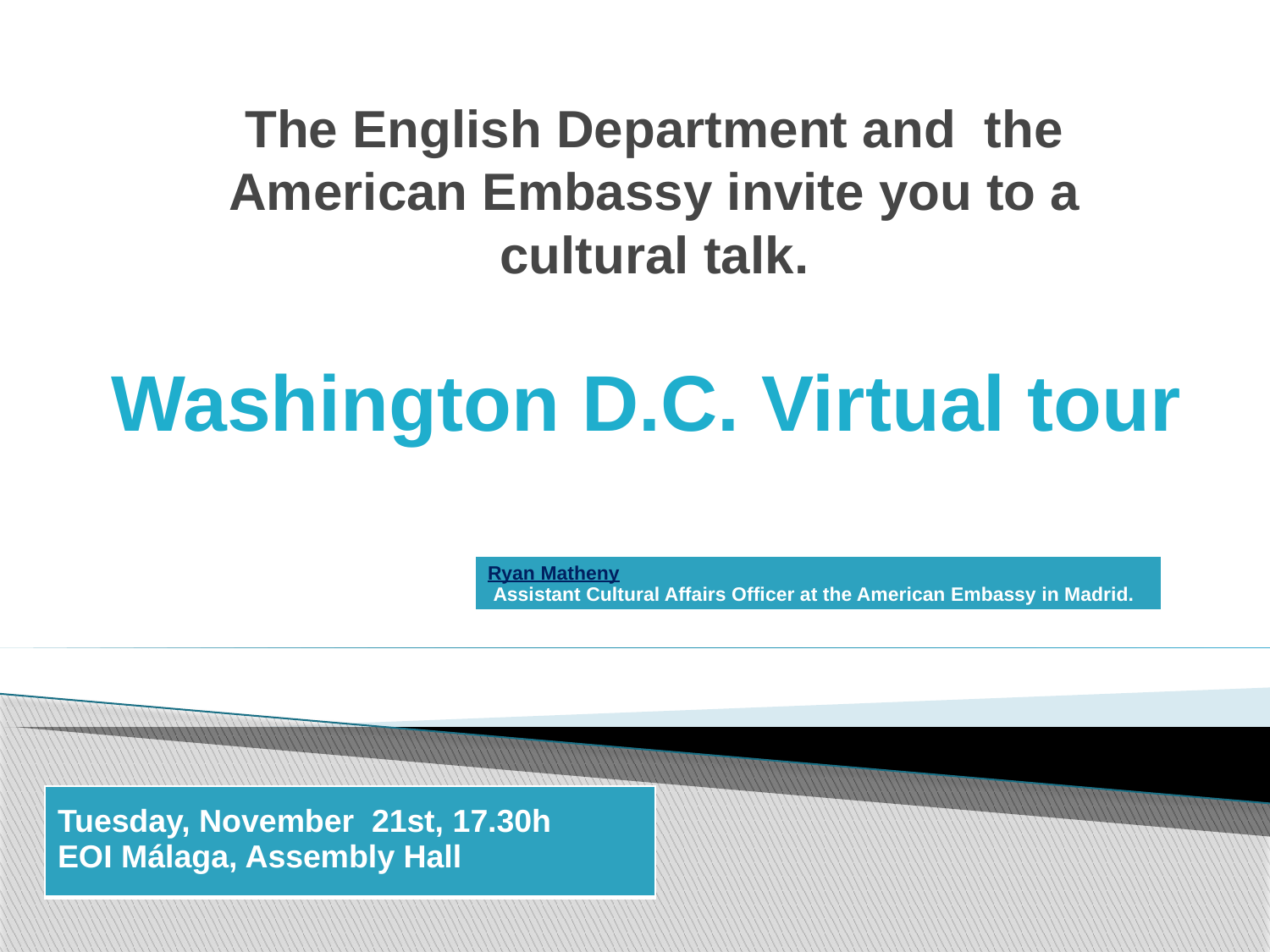

# The English Department and  the American Embassy invite you to a cultural talk.
Washington D.C. Virtual tour

| Ryan Matheny Assistant Cultural Affairs Officer at the American Embassy in Madrid. |
| --- |
| Tuesday, November 21st, 17.30h EOI Málaga, Assembly Hall |
| --- |